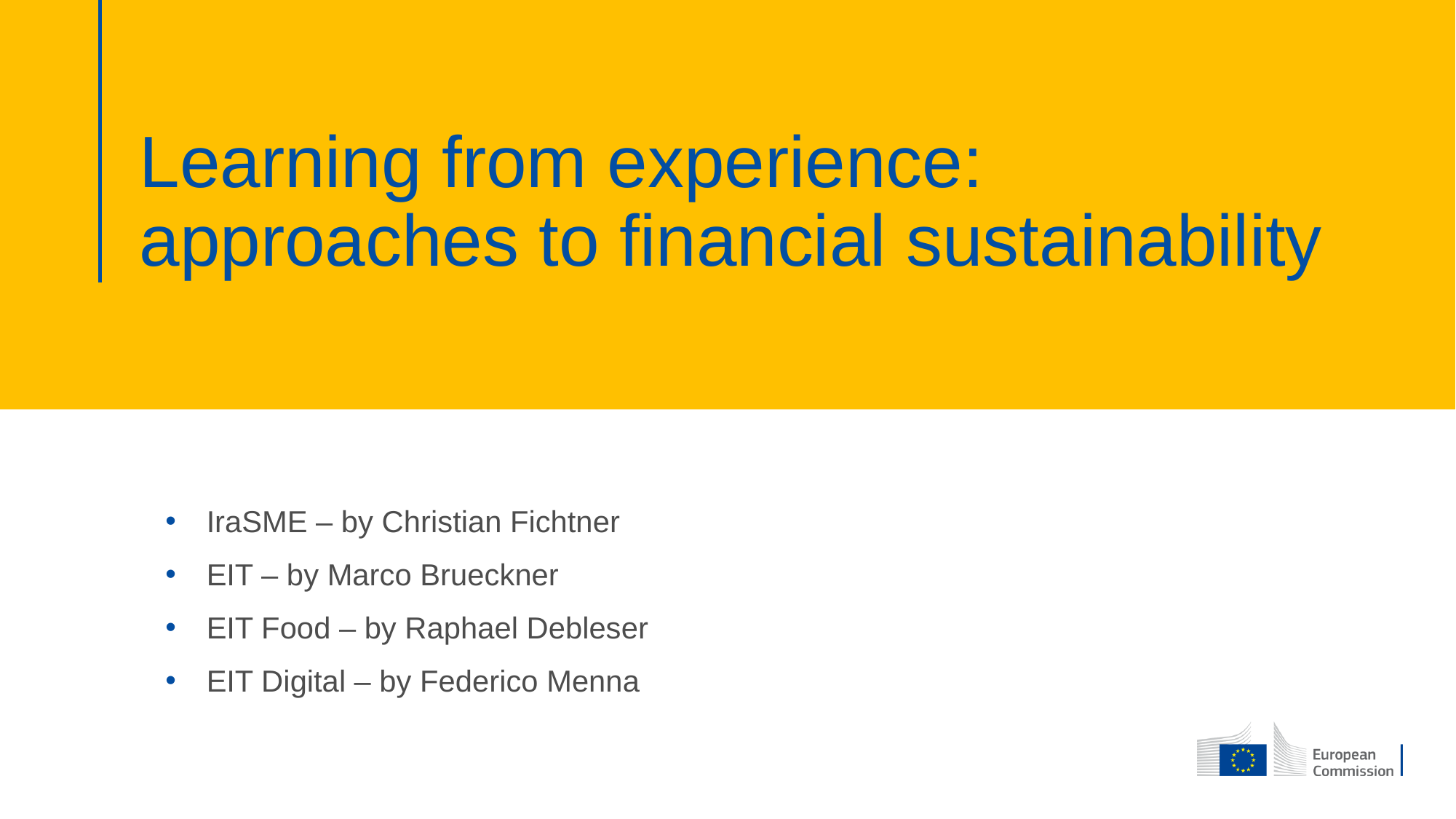

# Learning from experience: approaches to financial sustainability
IraSME – by Christian Fichtner
EIT – by Marco Brueckner
EIT Food – by Raphael Debleser
EIT Digital – by Federico Menna